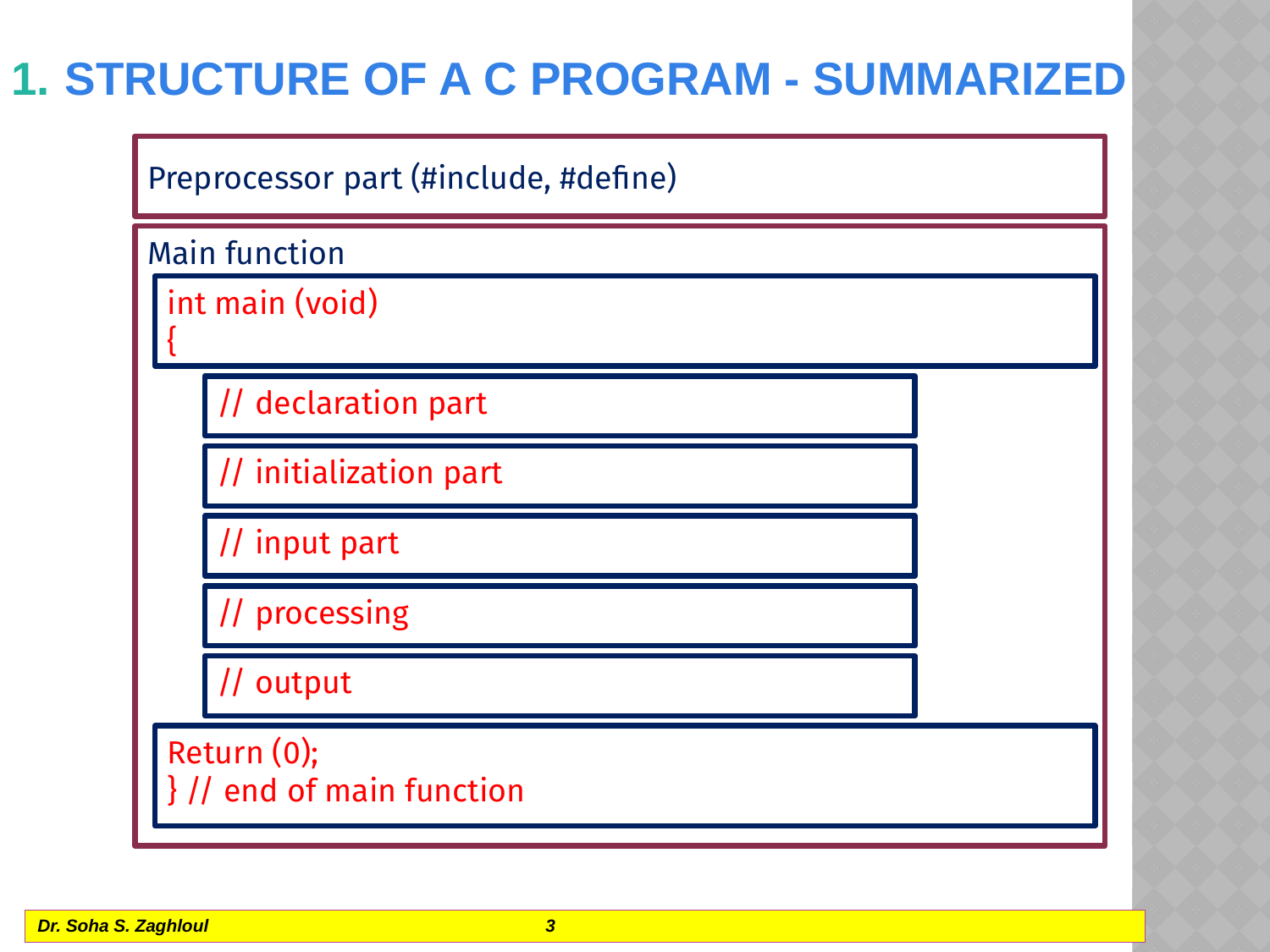

# 1. Structure of a c program - summarized
Preprocessor part (#include, #define)
Main function
int main (void)
{
// declaration part
// initialization part
// input part
// processing
// output
Return (0);
} // end of main function
Dr. Soha S. Zaghloul			3